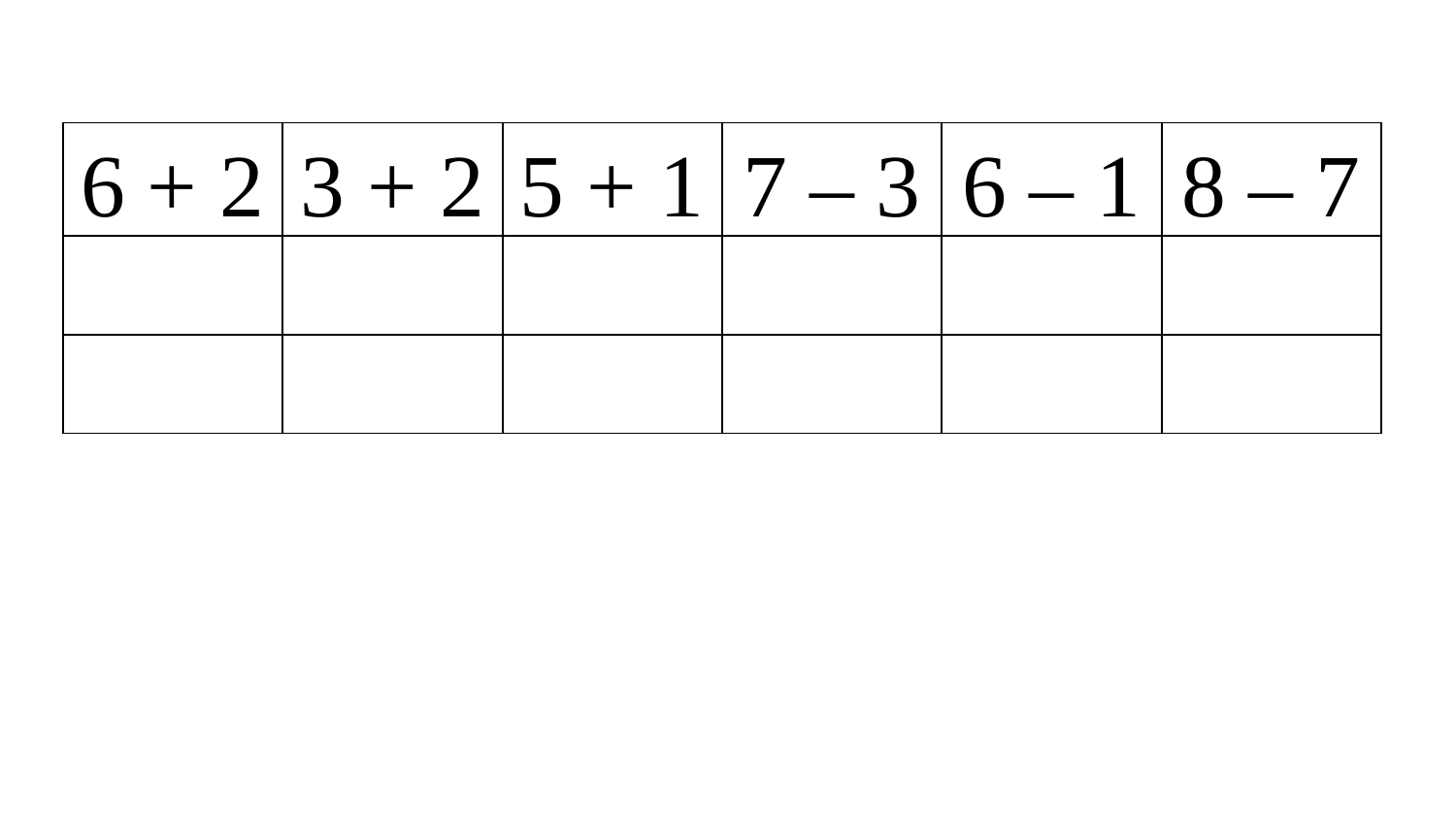

| 6 + 2 | 3 + 2 | 5 + 1 | 7 – 3 | 6 – 1 | 8 – 7 |
| --- | --- | --- | --- | --- | --- |
|  |  |  |  |  |  |
|  |  |  |  |  |  |